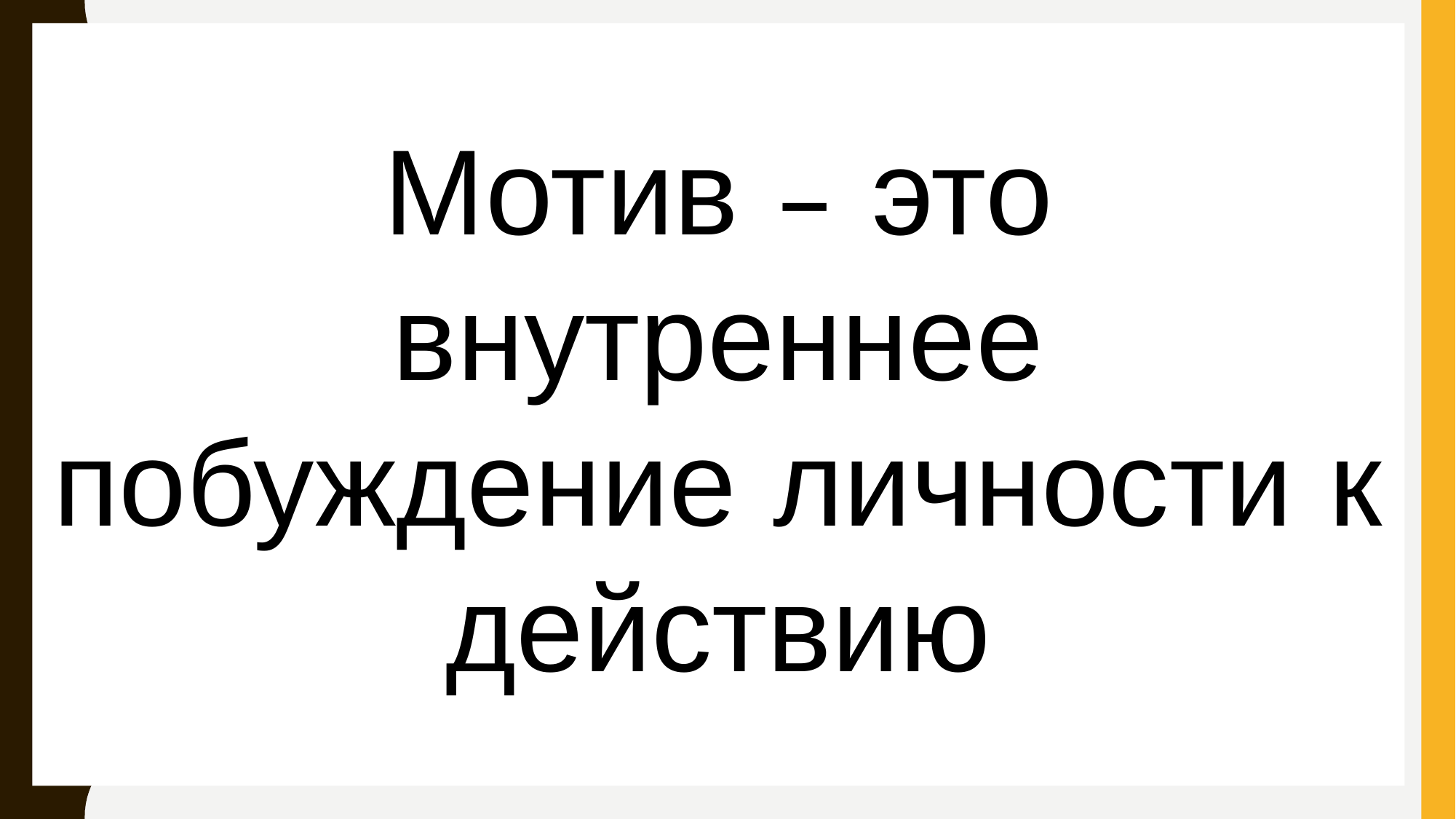

Мотив – это внутреннее побуждение личности к действию